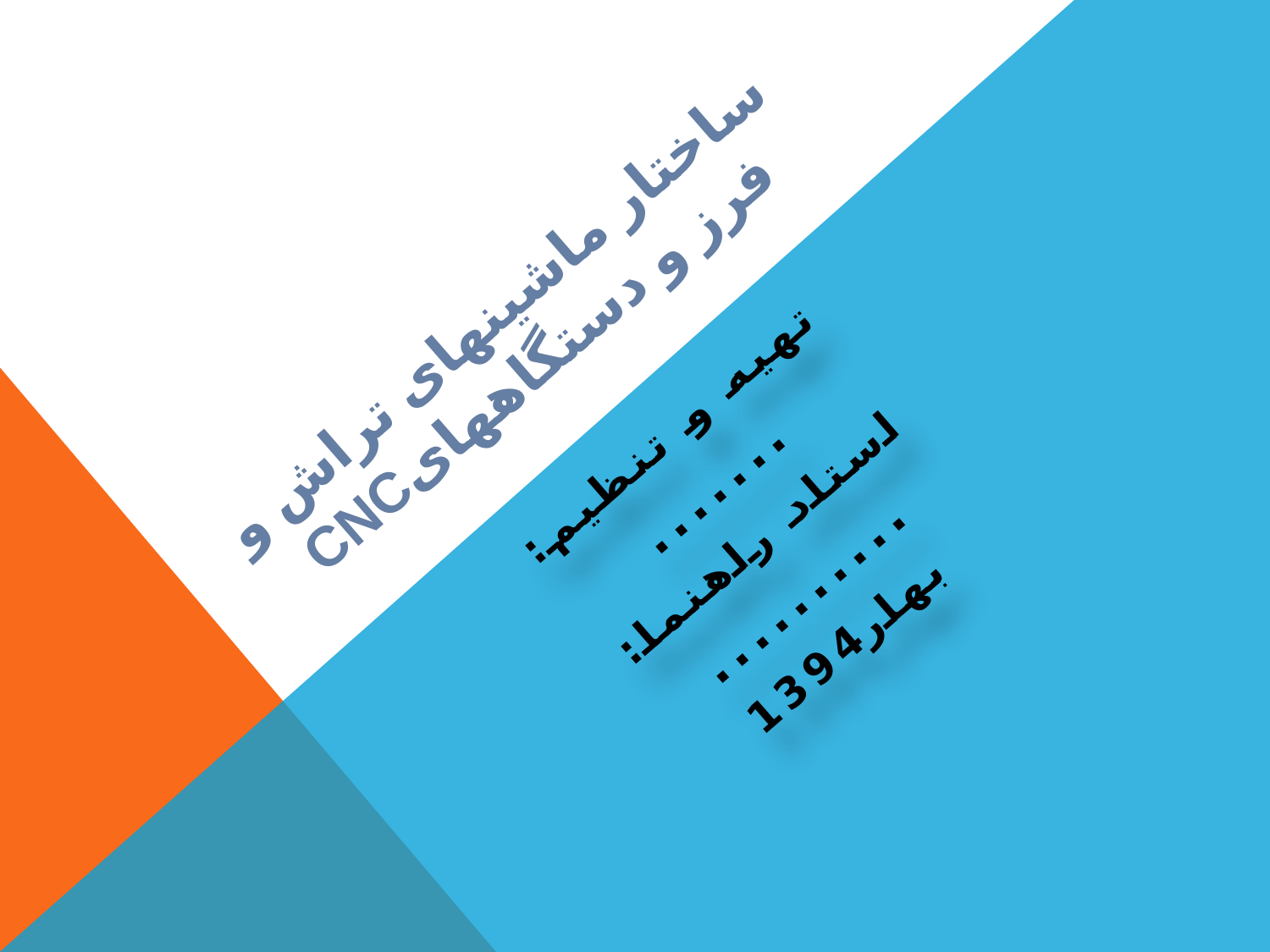

# ساختار ماشینهای تراش و فرز و دستگاههایCNC
تهيه و تنظيم:
.......
استاد راهنما:
..........
بهار1394